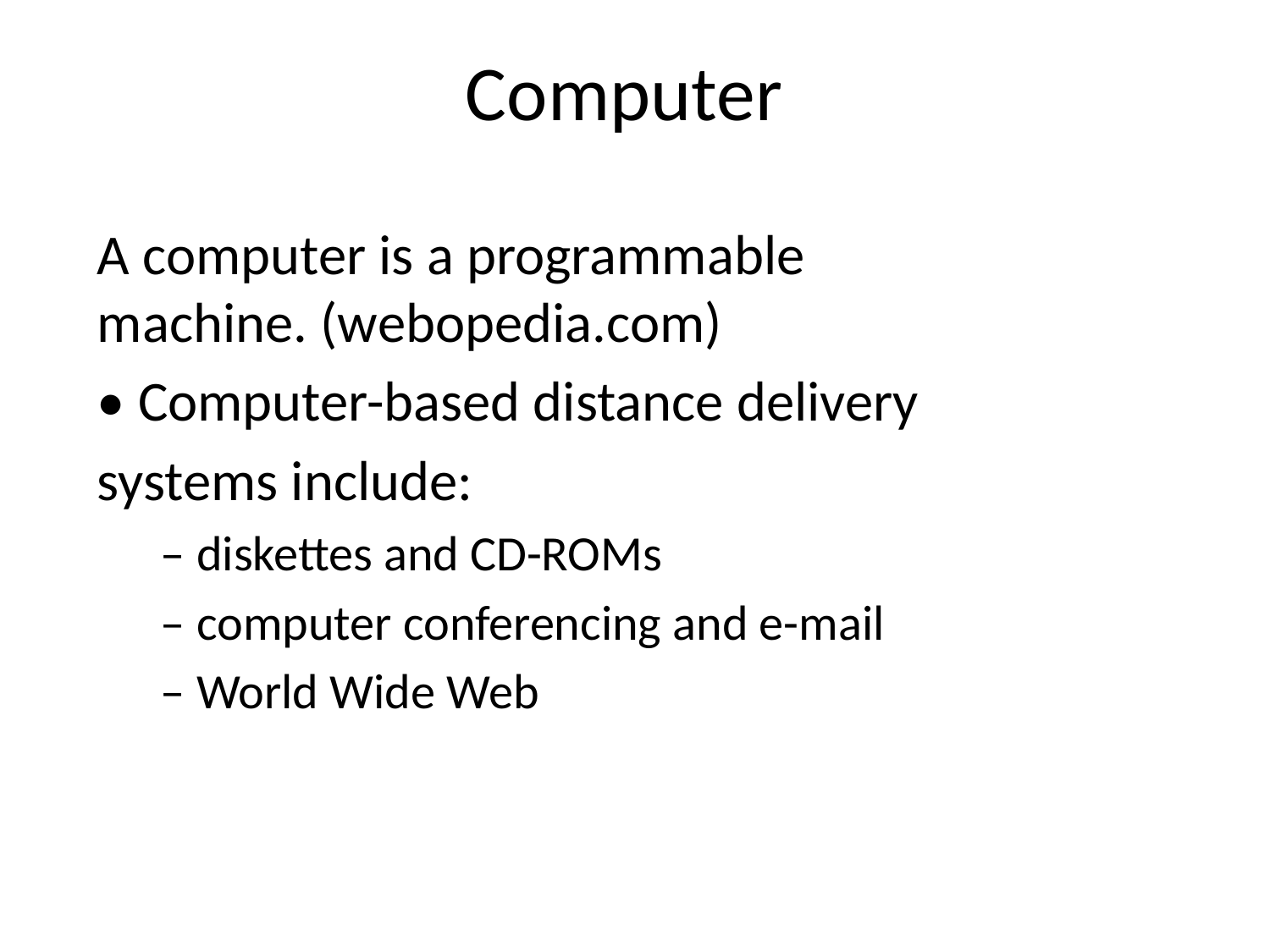

# Computer
A computer is a programmable machine. (webopedia.com)
• Computer-based distance delivery
systems include:
– diskettes and CD-ROMs
– computer conferencing and e-mail
– World Wide Web